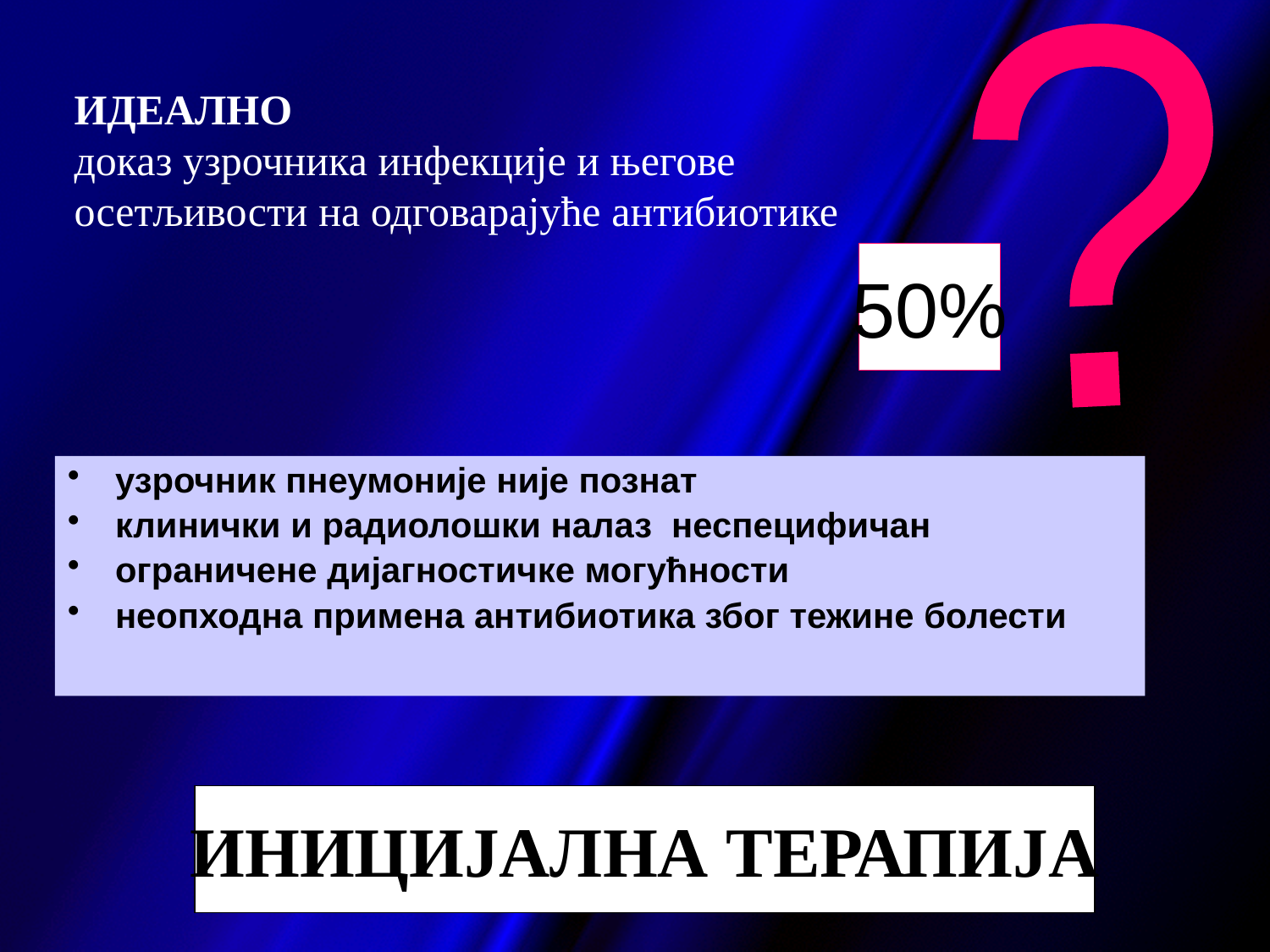

?
ИДЕАЛНО
доказ узрочника инфекције и његове
осетљивости на одговарајуће антибиотике
50%
узрочник пнеумоније није познат
клинички и радиолошки налаз  неспецифичан
ограничене дијагностичке могућности
неопходна примена антибиотика због тежине болести
ИНИЦИЈАЛНА ТЕРАПИЈА